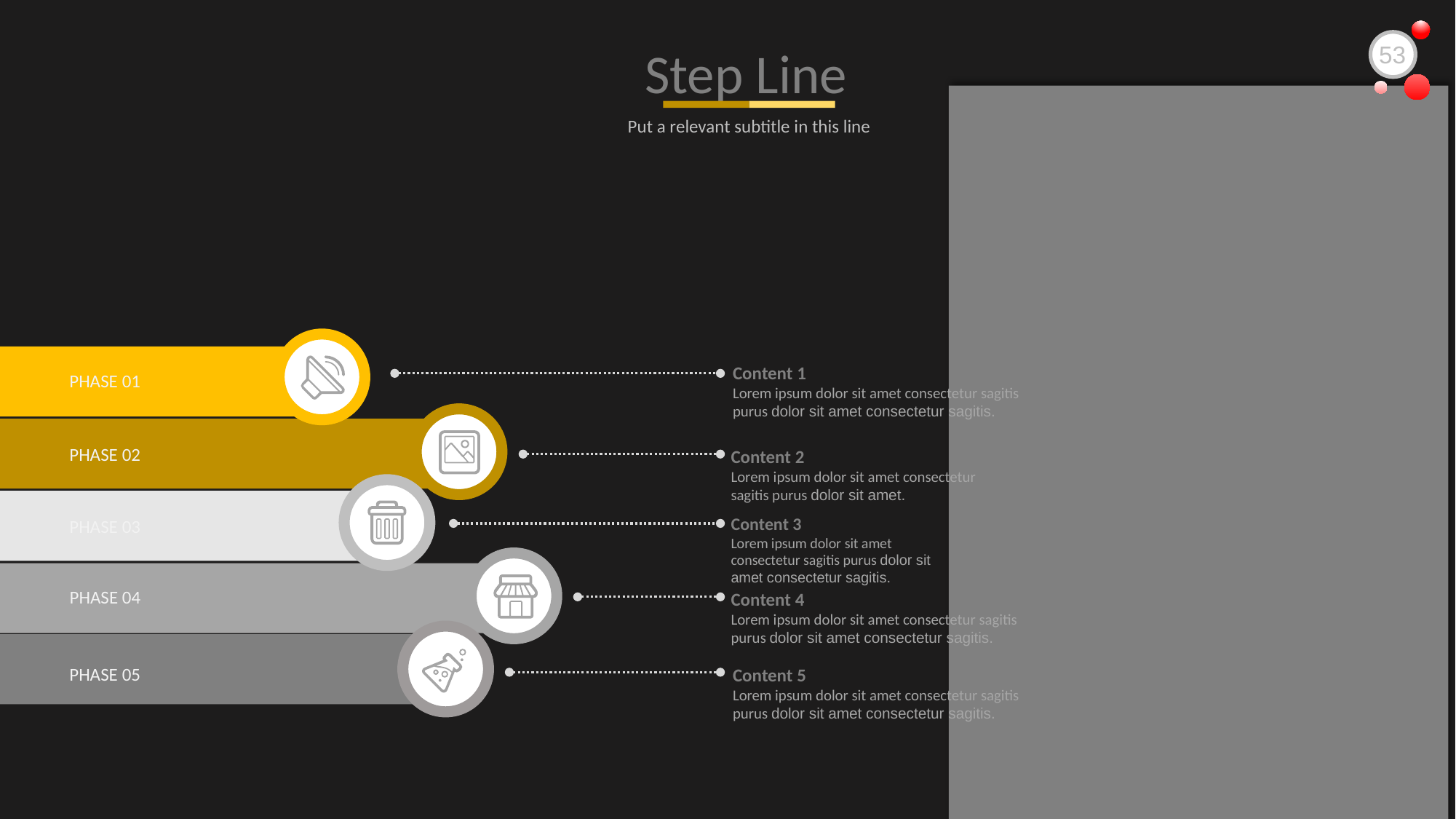

Step Line

53

Put a relevant subtitle in this line

Content 1
Lorem ipsum dolor sit amet consectetur sagitis purus dolor sit amet consectetur sagitis.

PHASE 01

PHASE 02
Content 2
Lorem ipsum dolor sit amet consectetur sagitis purus dolor sit amet.

PHASE 03
Content 3
Lorem ipsum dolor sit amet consectetur sagitis purus dolor sit amet consectetur sagitis.

PHASE 04
Content 4
Lorem ipsum dolor sit amet consectetur sagitis purus dolor sit amet consectetur sagitis.

PHASE 05
Content 5
Lorem ipsum dolor sit amet consectetur sagitis purus dolor sit amet consectetur sagitis.